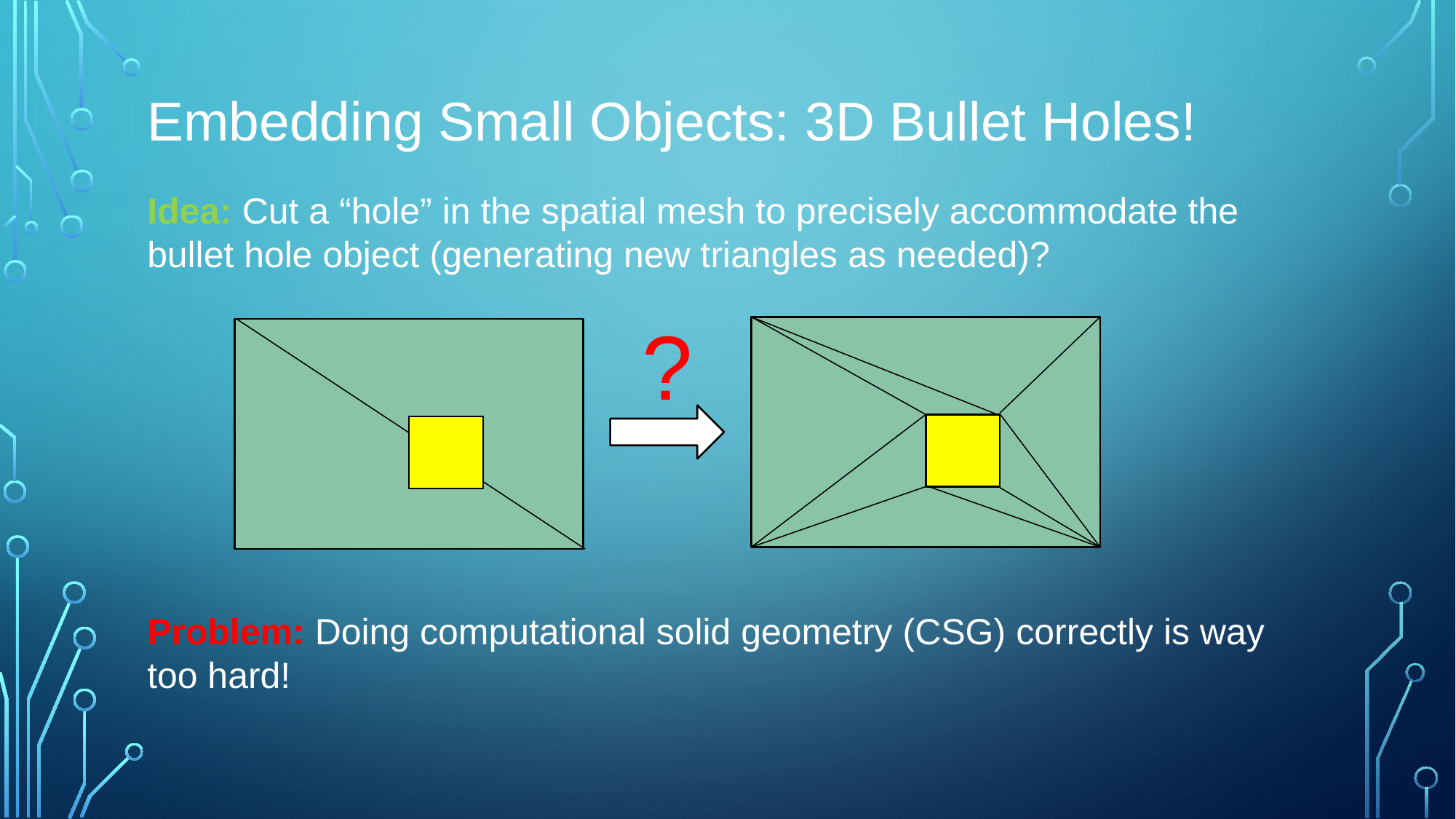

# Embedding Small Objects: 3D Bullet Holes!
Idea: Cut a “hole” in the spatial mesh to precisely accommodate the bullet hole object (generating new triangles as needed)?
?

Problem: Doing computational solid geometry (CSG) correctly is way too hard!